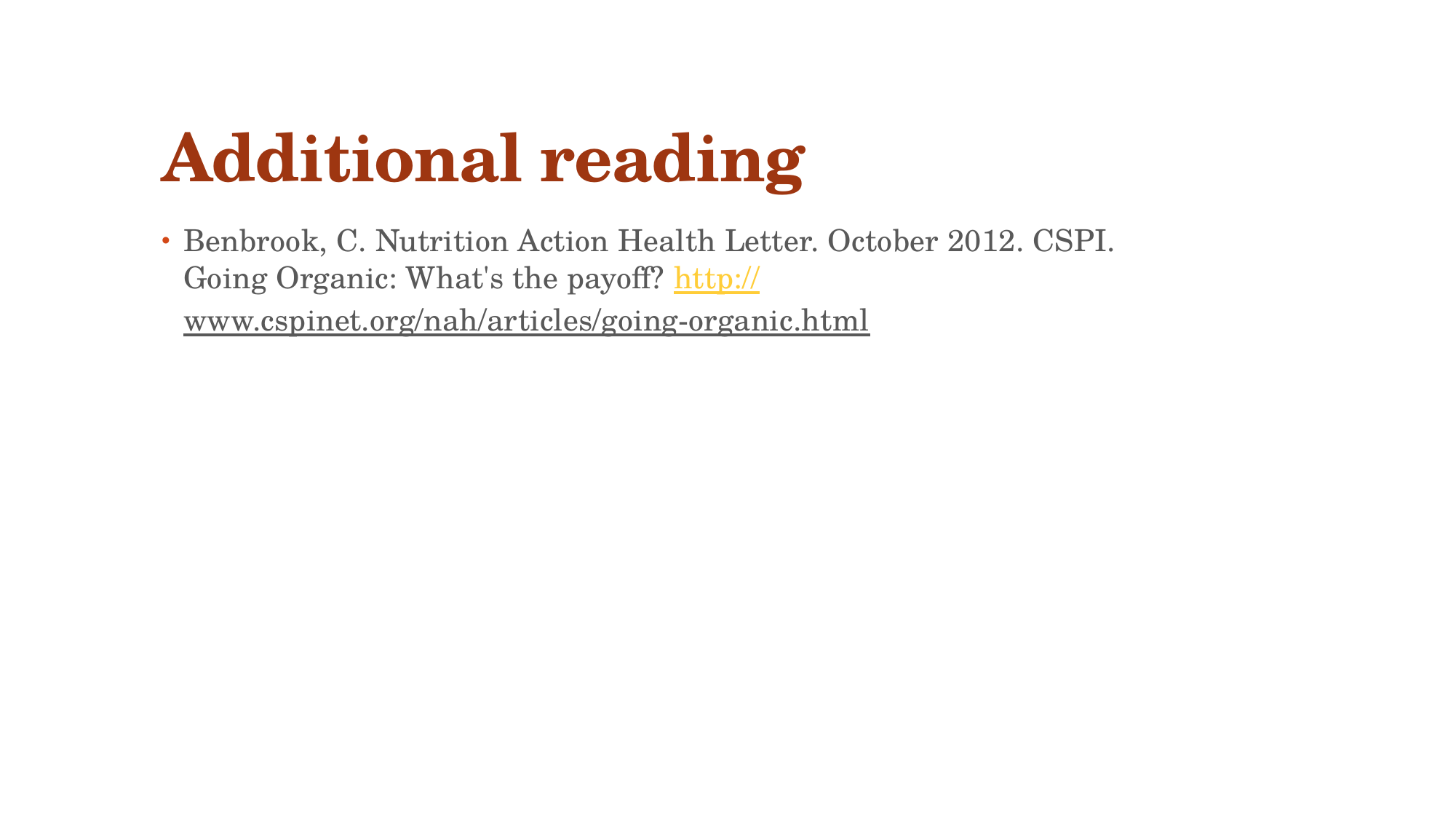

# Additional reading
Benbrook, C. Nutrition Action Health Letter. October 2012. CSPI. Going Organic: What's the payoff? http://www.cspinet.org/nah/articles/going-organic.html

Dr. IEcheverry - CHS371 _ 2nd3637